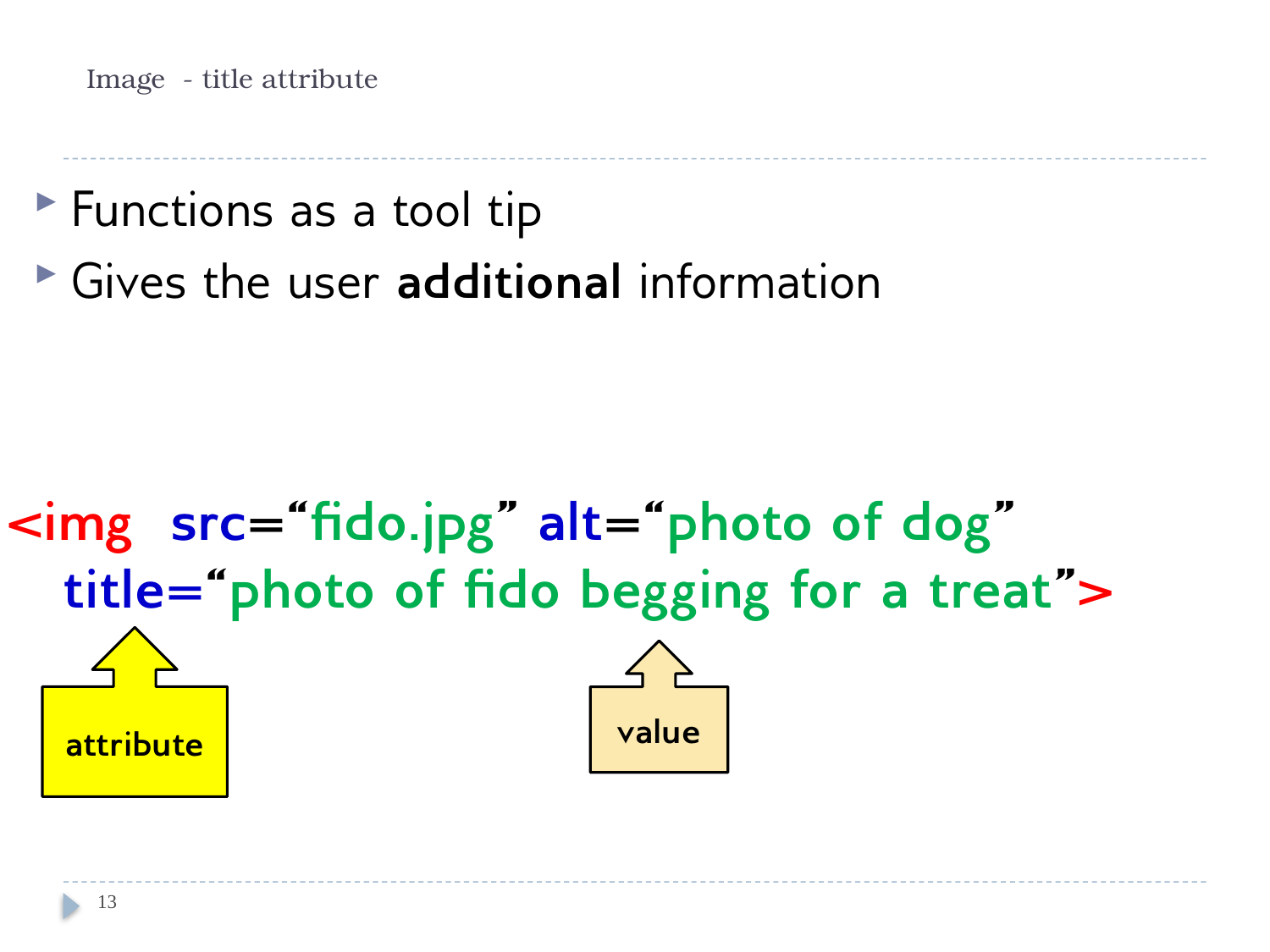

# Image  - title attribute
Functions as a tool tip
Gives the user additional information

<img  src=“fido.jpg” alt=“photo of dog”
   title=“photo of fido begging for a treat”>
attribute
value
13